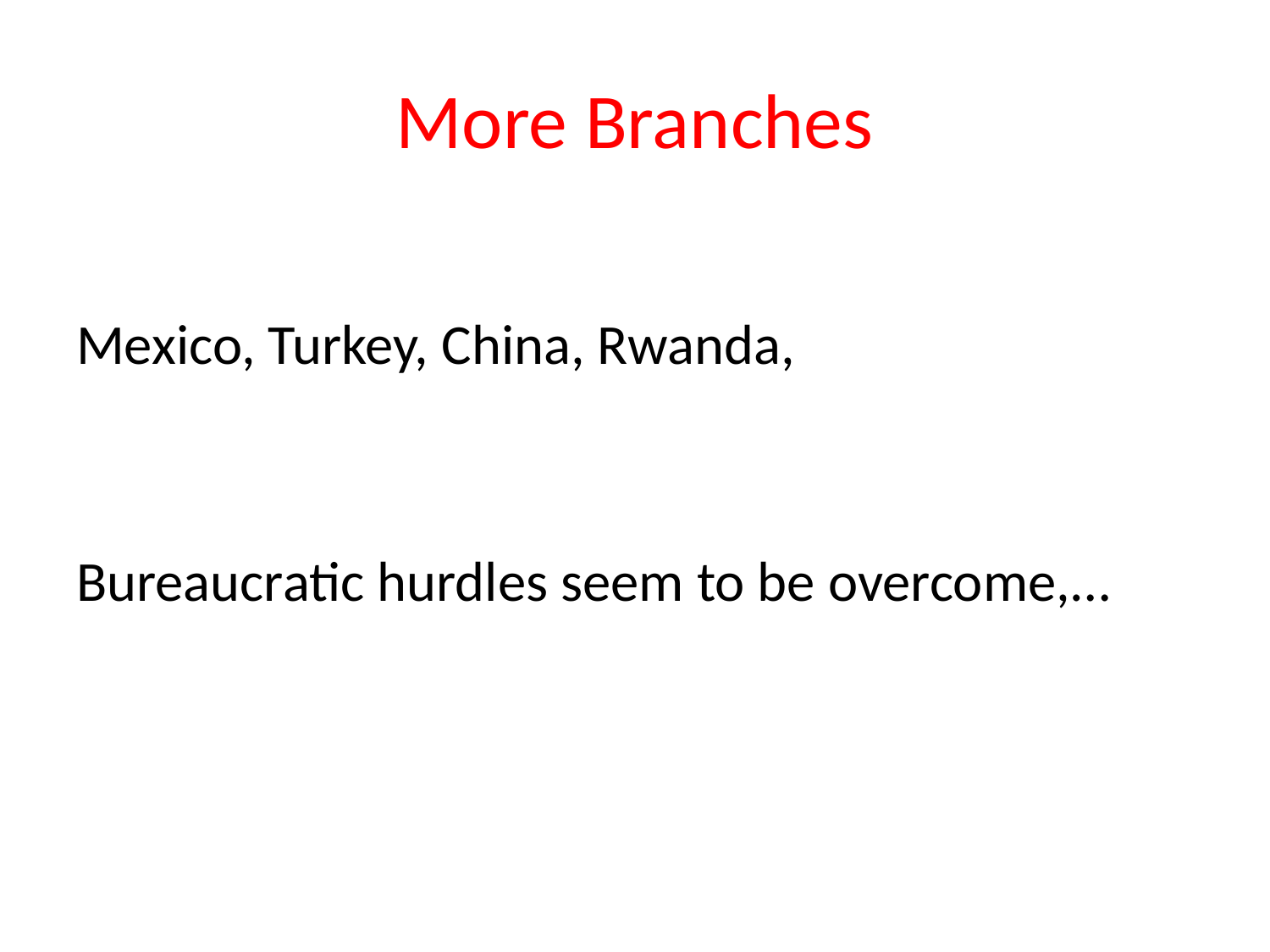

# More Branches

Mexico, Turkey, China, Rwanda,

Bureaucratic hurdles seem to be overcome,…